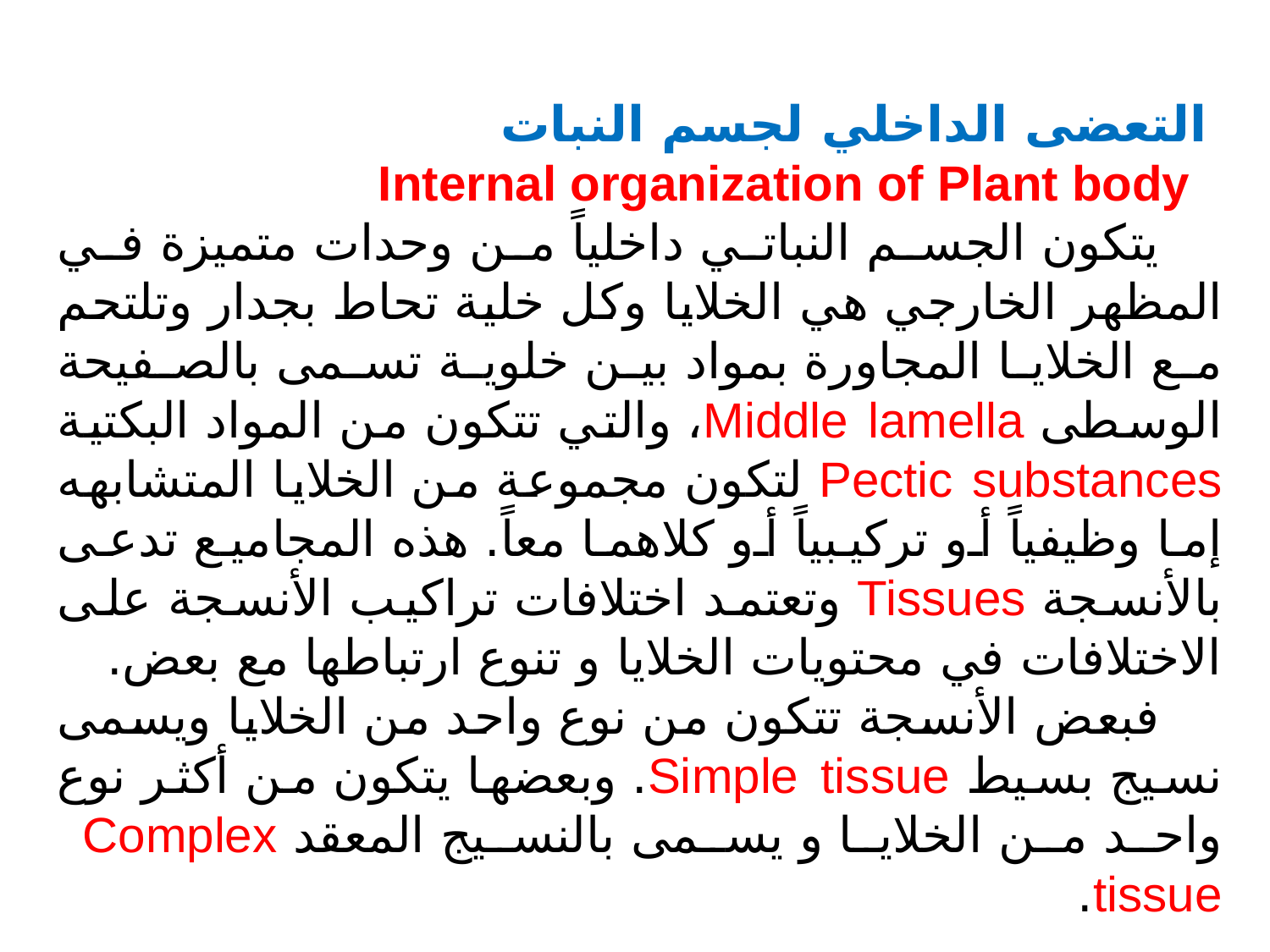

التعضى الداخلي لجسم النبات
 Internal organization of Plant body
يتكون الجسم النباتي داخلياً من وحدات متميزة في المظهر الخارجي هي الخلايا وكل خلية تحاط بجدار وتلتحم مع الخلايا المجاورة بمواد بين خلوية تسمى بالصفيحة الوسطى Middle lamella، والتي تتكون من المواد البكتية Pectic substances لتكون مجموعة من الخلايا المتشابهه إما وظيفياً أو تركيبياً أو كلاهما معاً. هذه المجاميع تدعى بالأنسجة Tissues وتعتمد اختلافات تراكيب الأنسجة على الاختلافات في محتويات الخلايا و تنوع ارتباطها مع بعض.
فبعض الأنسجة تتكون من نوع واحد من الخلايا ويسمى نسيج بسيط Simple tissue. وبعضها يتكون من أكثر نوع واحد من الخلايا و يسمى بالنسيج المعقد Complex tissue.